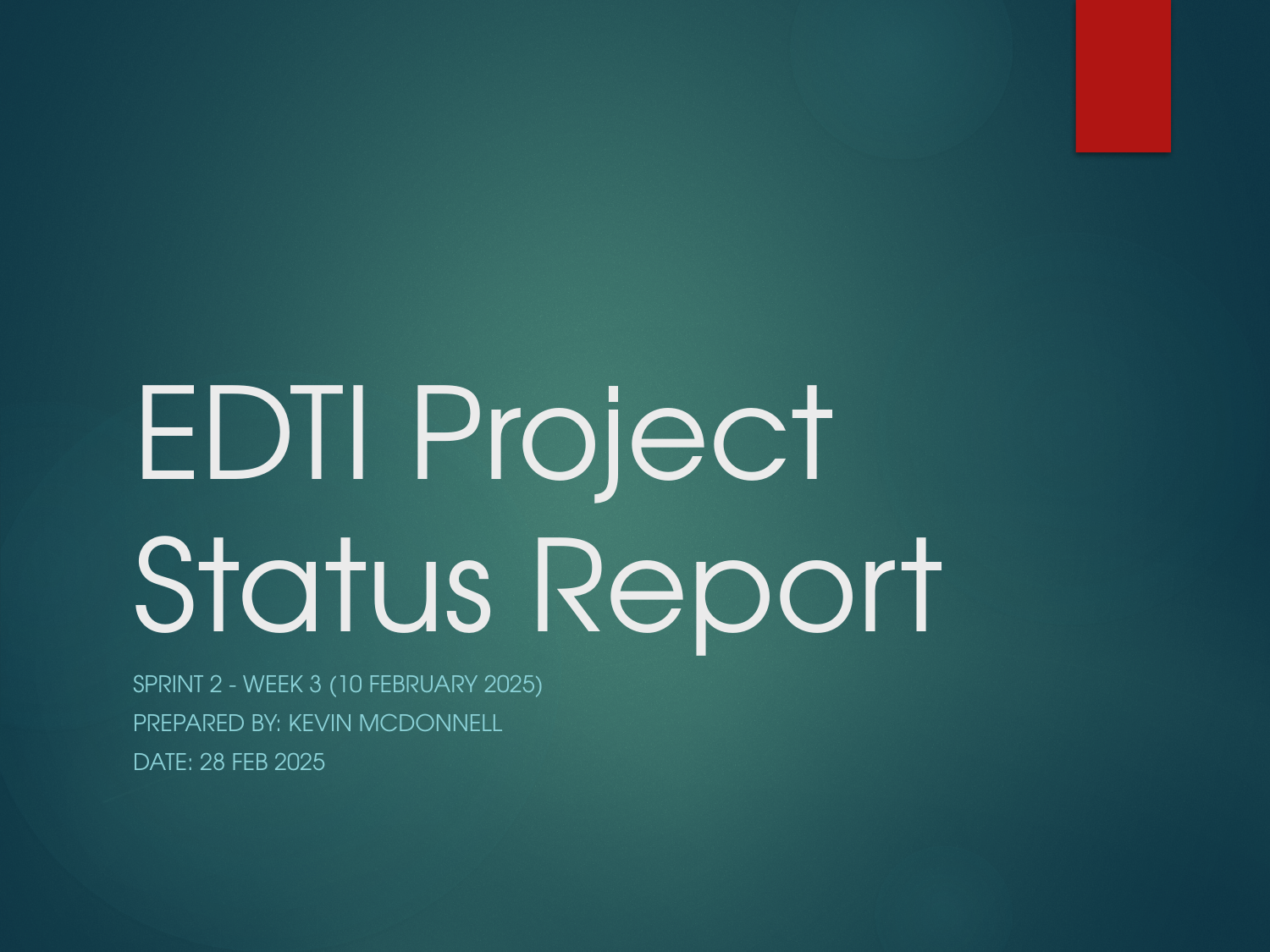

# EDTI Project Status Report
Sprint 2 - Week 3 (10 February 2025)
Prepared by: Kevin McDonnell
Date: 28 Feb 2025